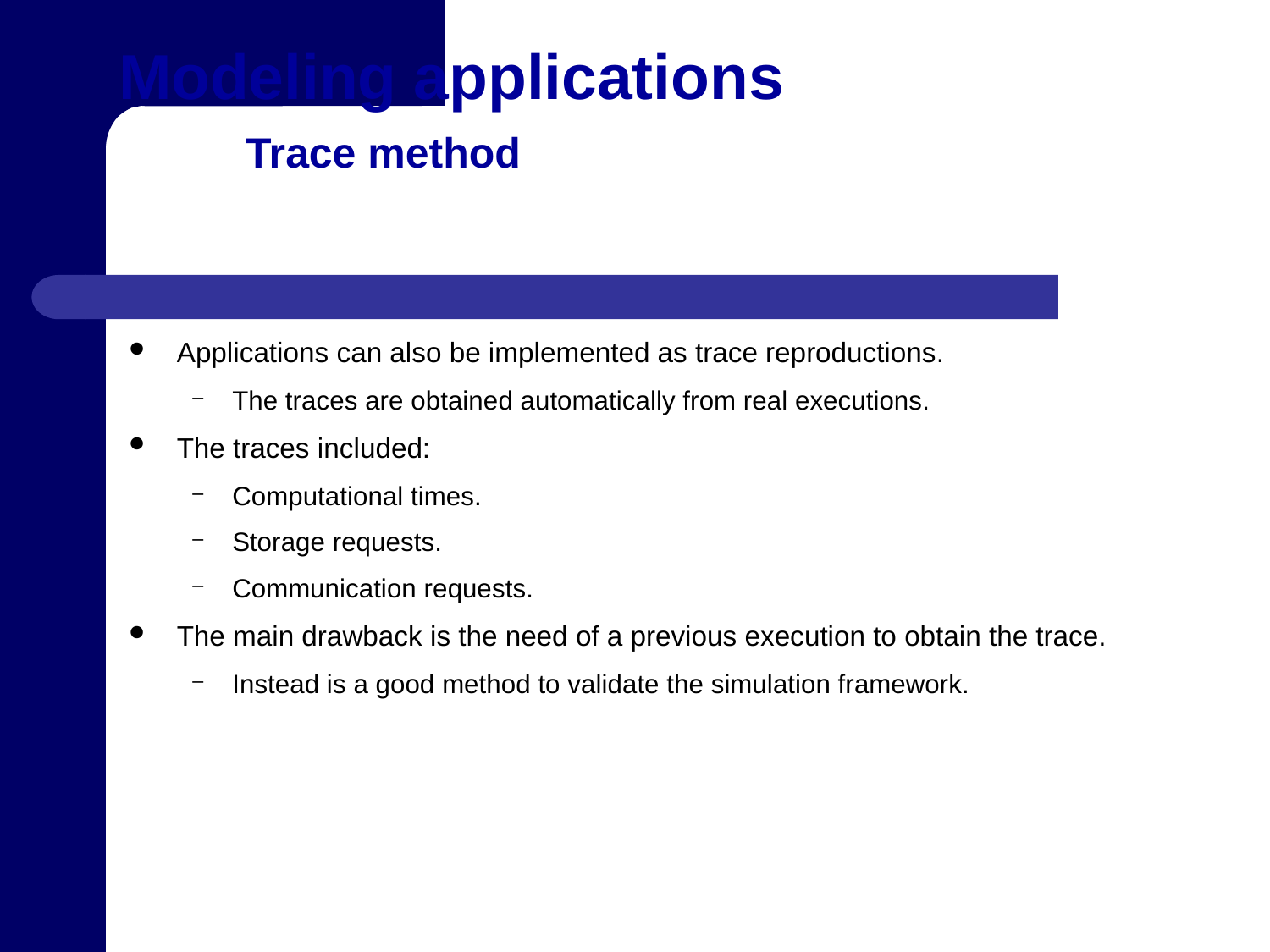

# Modeling applications Trace method
Applications can also be implemented as trace reproductions.
The traces are obtained automatically from real executions.
The traces included:
Computational times.
Storage requests.
Communication requests.
The main drawback is the need of a previous execution to obtain the trace.
Instead is a good method to validate the simulation framework.